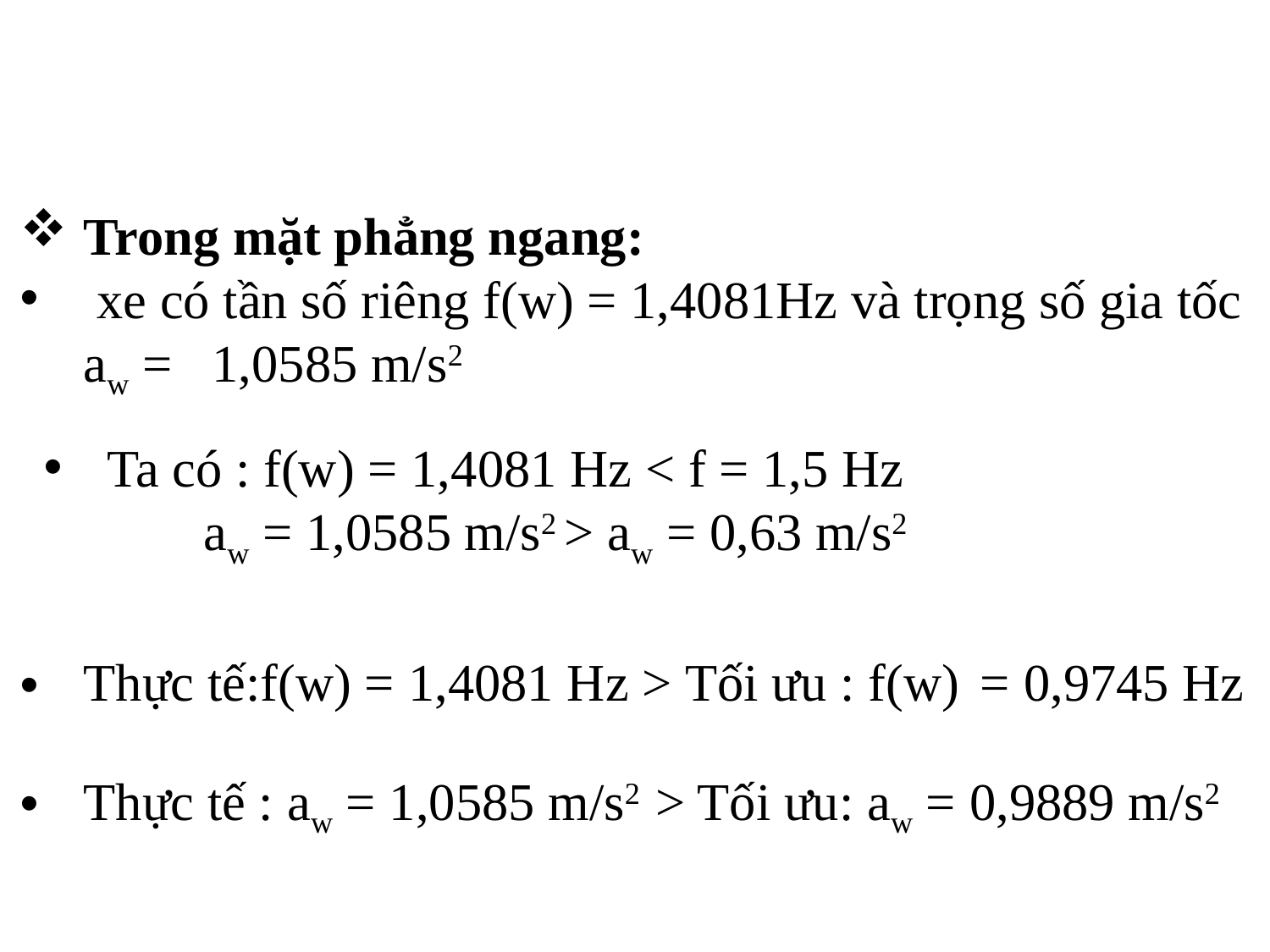

Trong mặt phẳng ngang:
 xe có tần số riêng f(w) = 1,4081Hz và trọng số gia tốc aw =   1,0585 m/s2

Thực tế:f(w) = 1,4081 Hz > Tối ưu : f(w)  = 0,9745 Hz
Thực tế : aw = 1,0585 m/s2  > Tối ưu: aw = 0,9889 m/s2

Ta có : f(w) = 1,4081 Hz < f = 1,5 Hz
            aw = 1,0585 m/s2 > aw = 0,63 m/s2